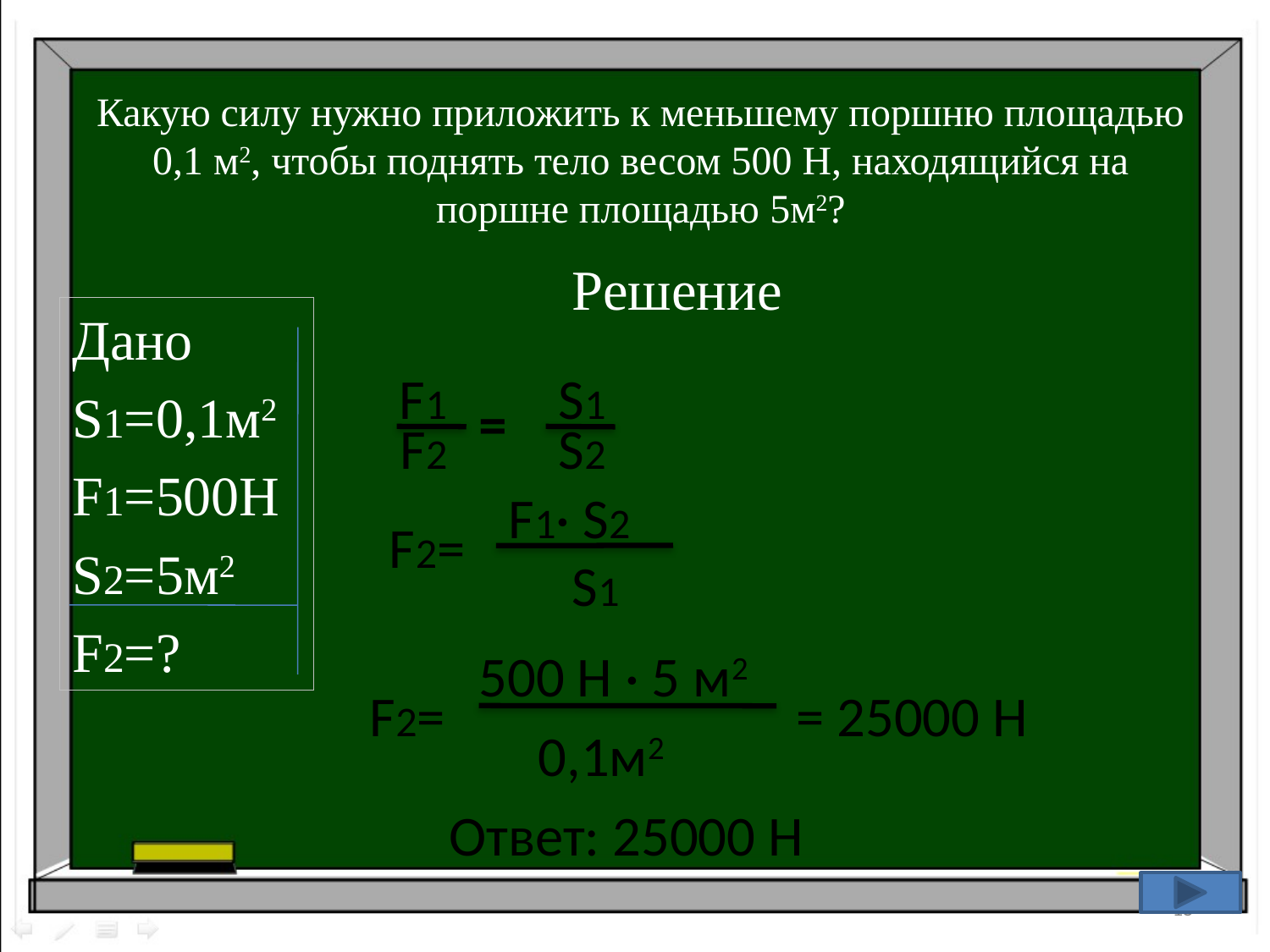

# Какую силу нужно приложить к меньшему поршню площадью 0,1 м2, чтобы поднять тело весом 500 Н, находящийся на поршне площадью 5м2?
Решение
Дано
S1=0,1м2
F1=500H
S2=5м2
F2=?

F1
S1
=
F2
S2
F2=
F1· S2

     S1
500 Н · 5 м2
F2=
= 25000 Н
0,1м2
Ответ: 25000 Н

15